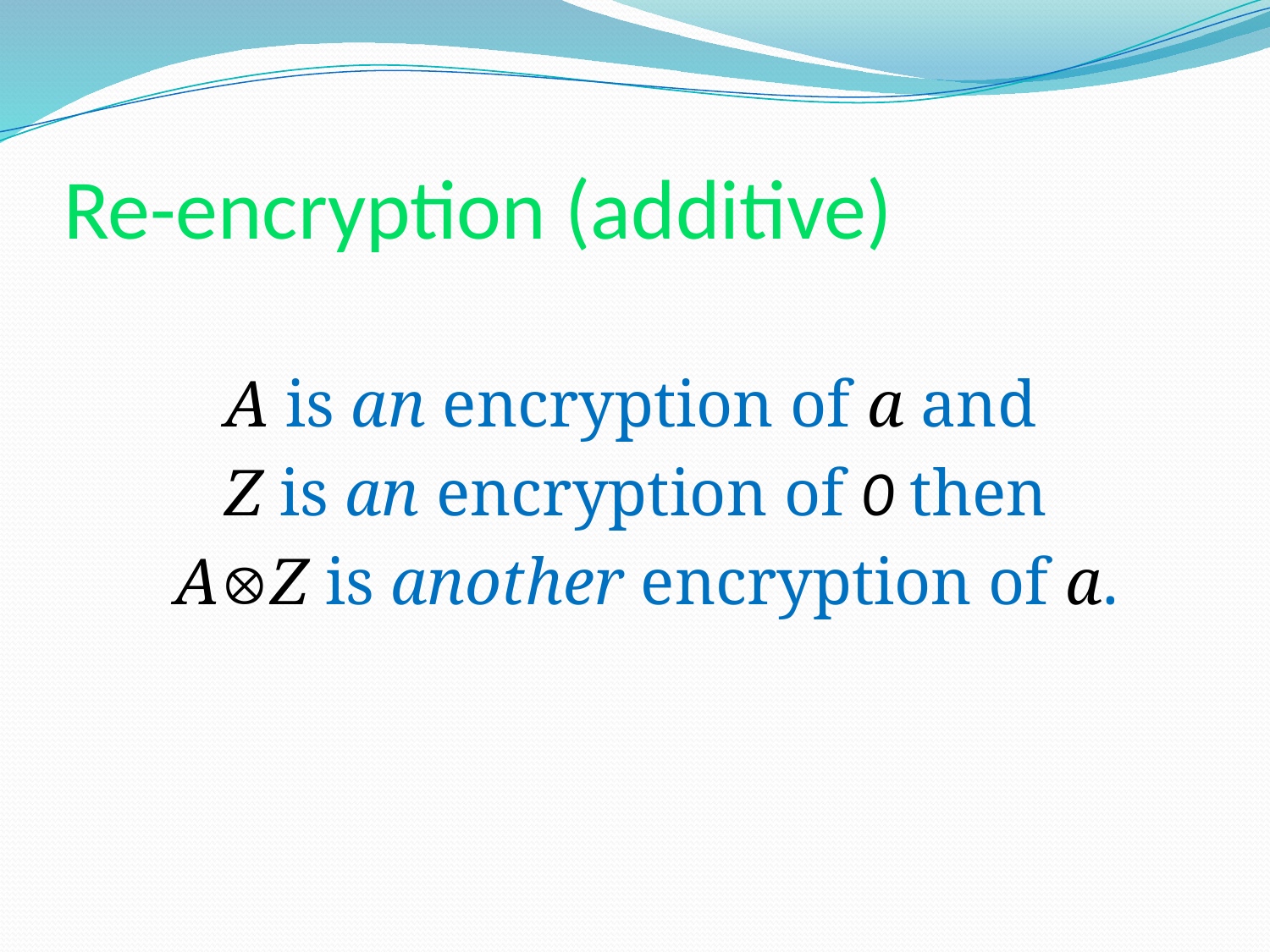

# Re-encryption (additive)

         A is an encryption of a and
         Z is an encryption of 0 then
      A⊗Z is another encryption of a.